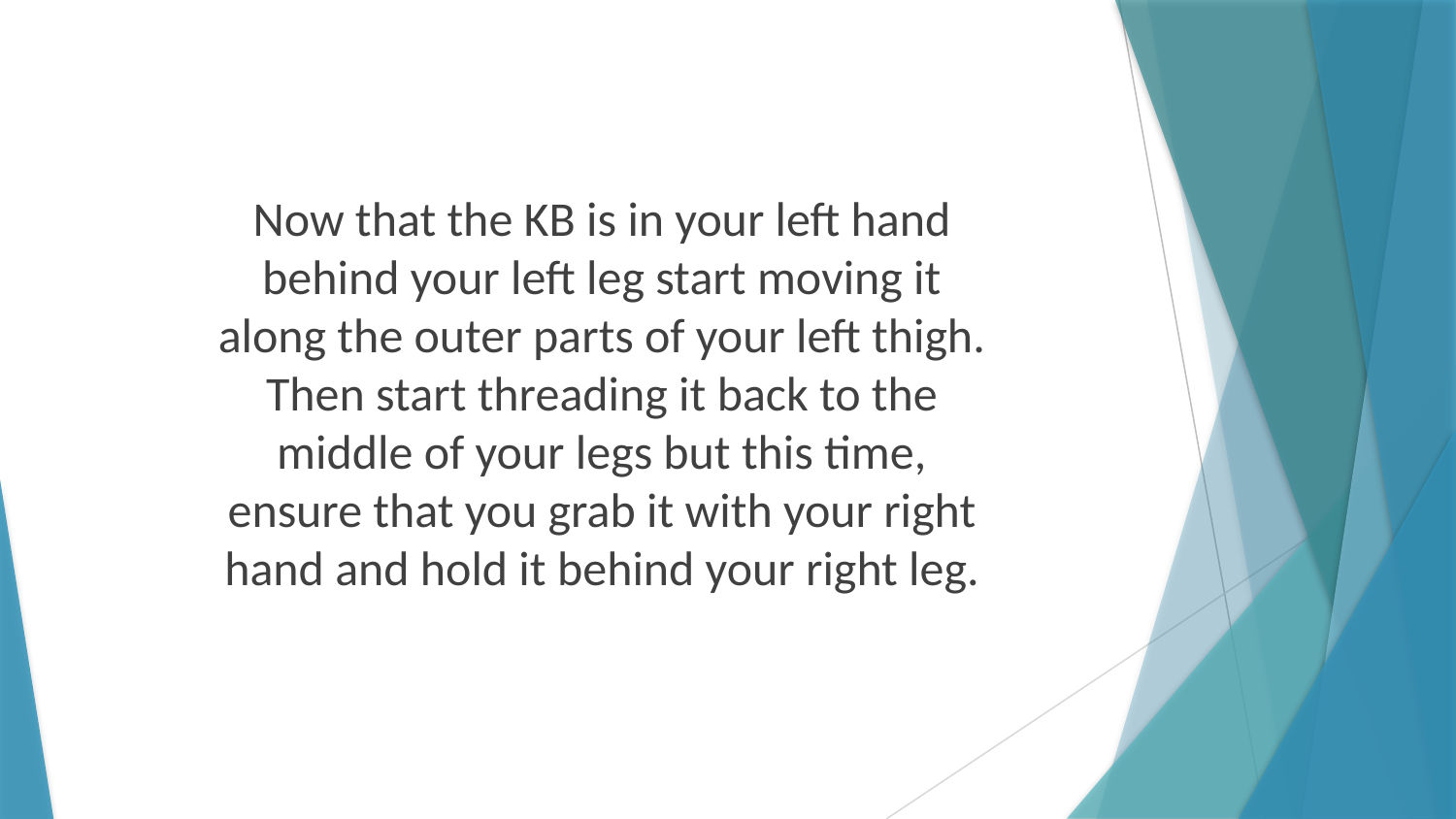

Now that the KB is in your left hand behind your left leg start moving it along the outer parts of your left thigh. Then start threading it back to the middle of your legs but this time, ensure that you grab it with your right hand and hold it behind your right leg.